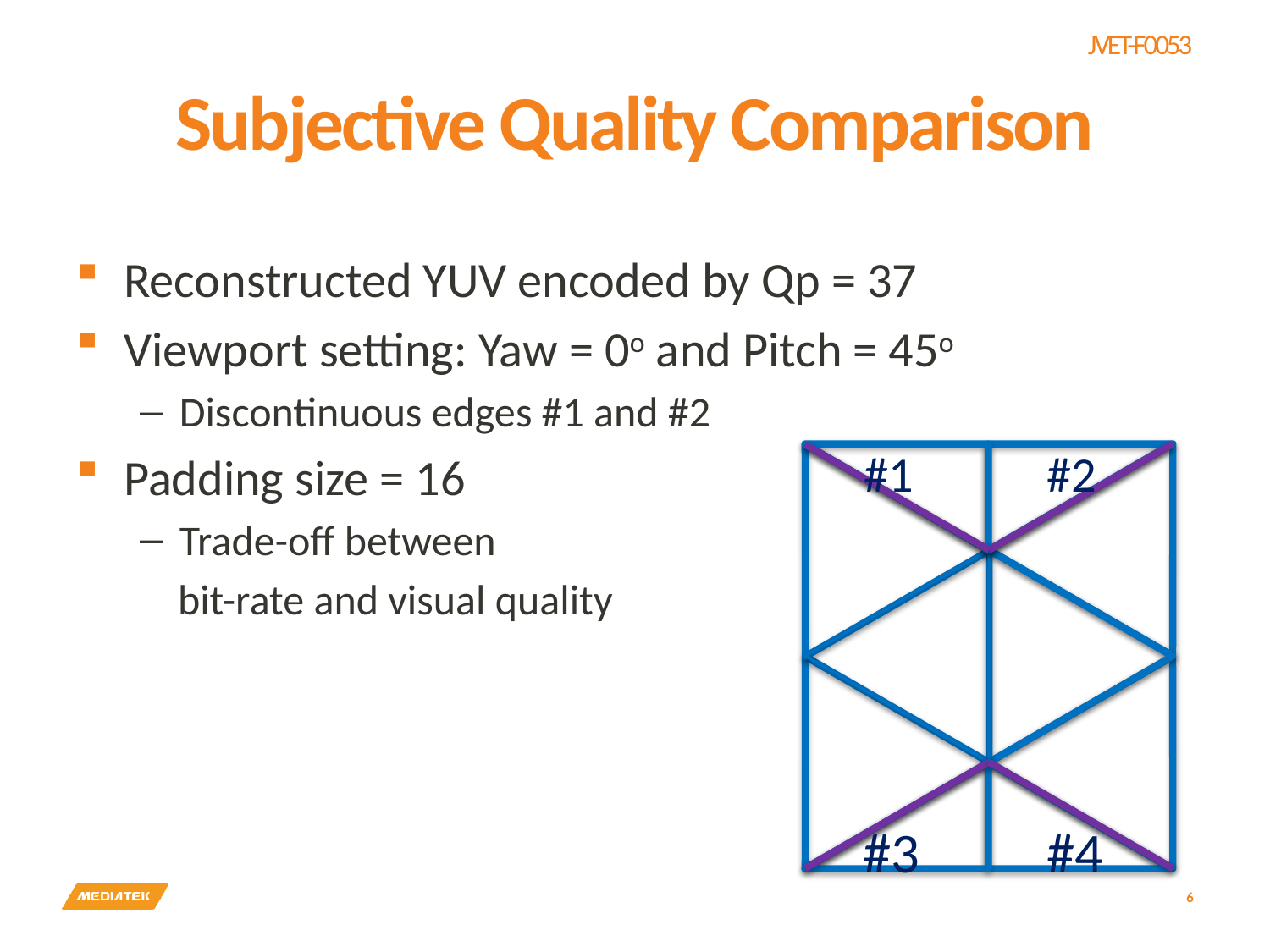

# Subjective Quality Comparison
Reconstructed YUV encoded by Qp = 37
Viewport setting: Yaw = 0o and Pitch = 45o
Discontinuous edges #1 and #2
Padding size = 16
Trade-off between
    bit-rate and visual quality

#1
#2

#3
#4
6